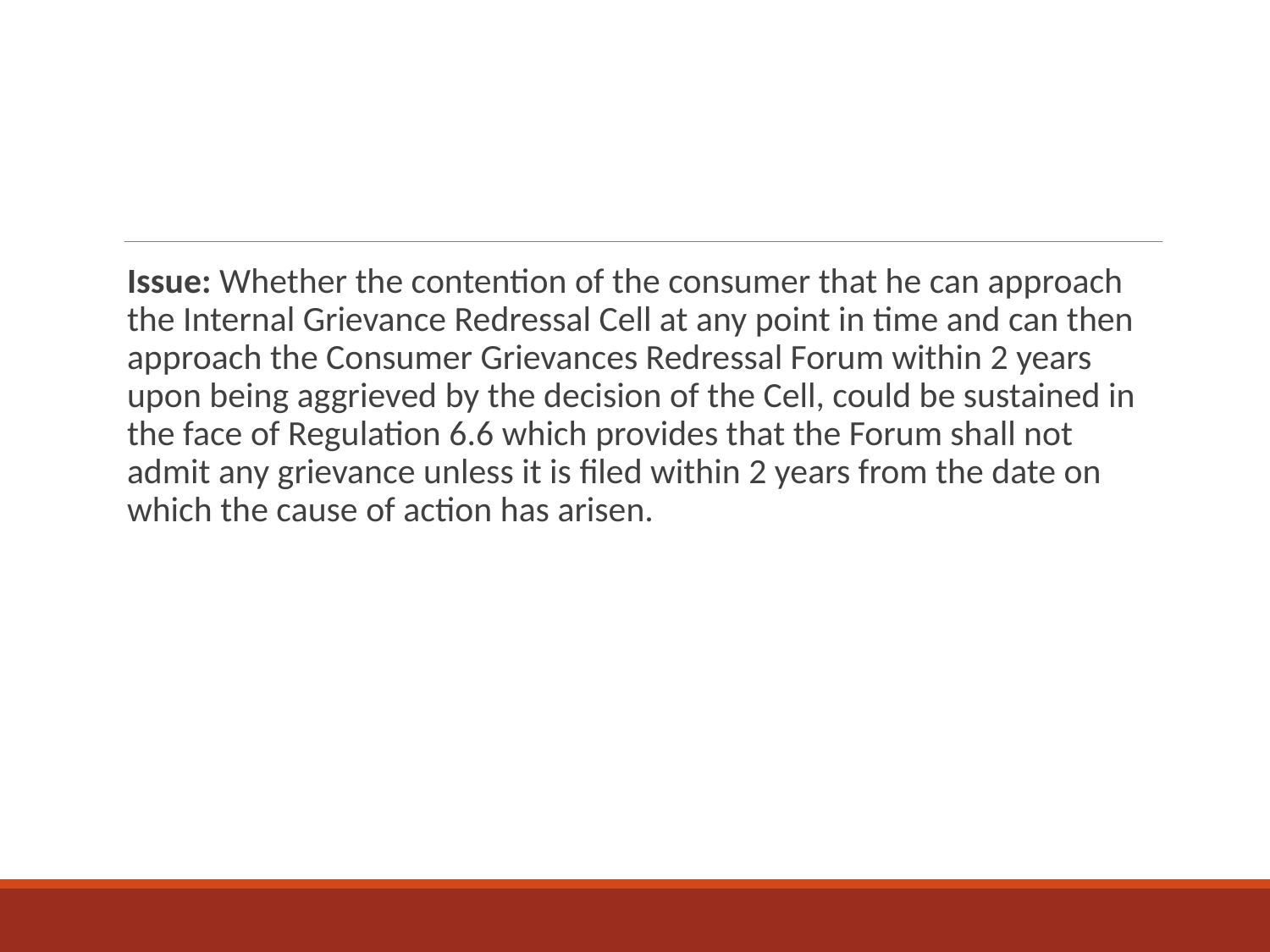

#
Issue: Whether the contention of the consumer that he can approach the Internal Grievance Redressal Cell at any point in time and can then approach the Consumer Grievances Redressal Forum within 2 years upon being aggrieved by the decision of the Cell, could be sustained in the face of Regulation 6.6 which provides that the Forum shall not admit any grievance unless it is filed within 2 years from the date on which the cause of action has arisen.